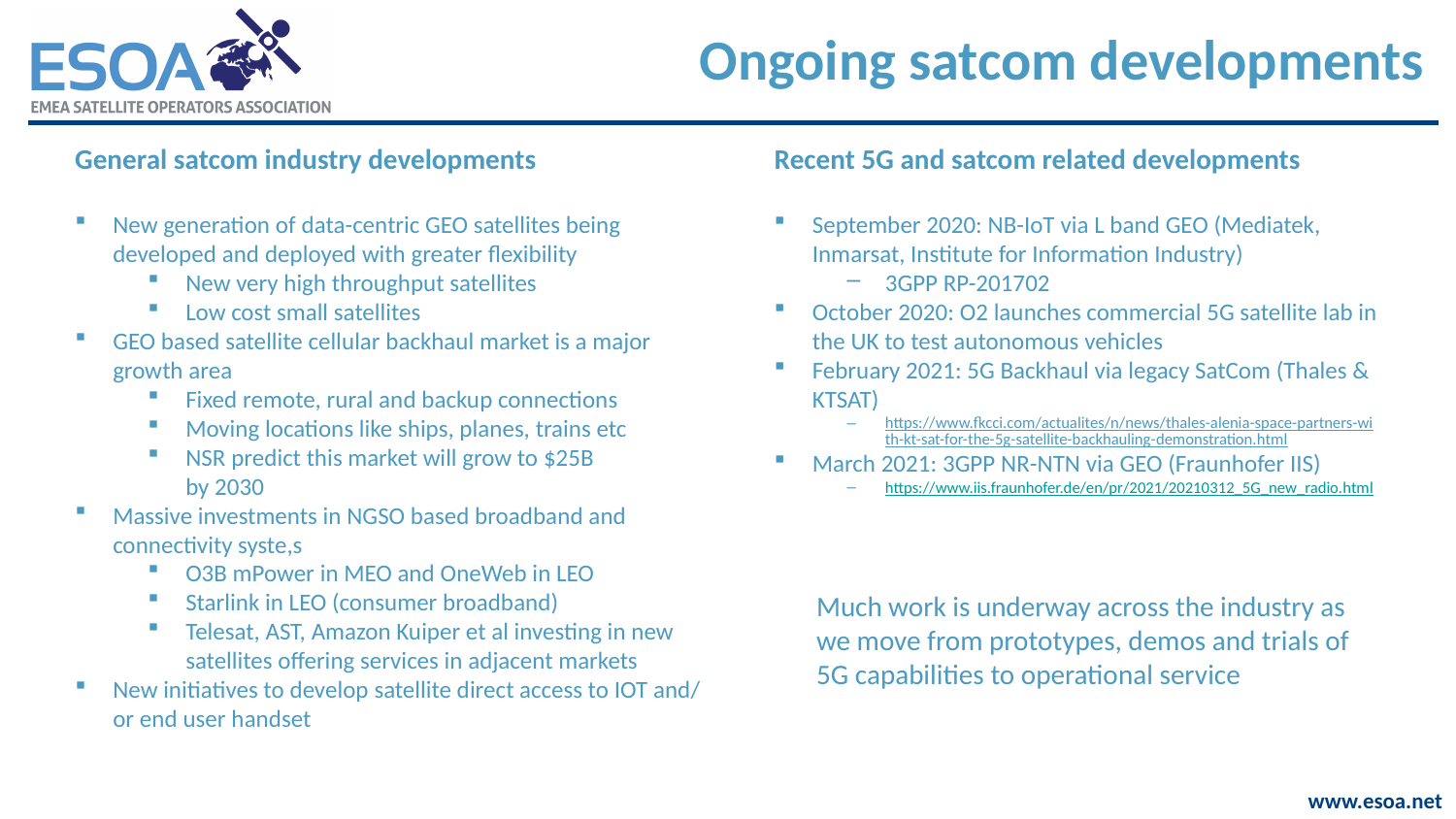

# Ongoing satcom developments
General satcom industry developments

New generation of data-centric GEO satellites being developed and deployed with greater flexibility
New very high throughput satellites
Low cost small satellites
GEO based satellite cellular backhaul market is a major growth area
Fixed remote, rural and backup connections
Moving locations like ships, planes, trains etc
NSR predict this market will grow to $25B
by 2030
Massive investments in NGSO based broadband and connectivity syste,s
O3B mPower in MEO and OneWeb in LEO
Starlink in LEO (consumer broadband)
Telesat, AST, Amazon Kuiper et al investing in new satellites offering services in adjacent markets
New initiatives to develop satellite direct access to IOT and/ or end user handset
Recent 5G and satcom related developments

September 2020: NB-IoT via L band GEO (Mediatek, Inmarsat, Institute for Information Industry)
3GPP RP-201702
October 2020: O2 launches commercial 5G satellite lab in the UK to test autonomous vehicles
February 2021: 5G Backhaul via legacy SatCom (Thales & KTSAT)
https://www.fkcci.com/actualites/n/news/thales-alenia-space-partners-with-kt-sat-for-the-5g-satellite-backhauling-demonstration.html
March 2021: 3GPP NR-NTN via GEO (Fraunhofer IIS)
https://www.iis.fraunhofer.de/en/pr/2021/20210312_5G_new_radio.html

Much work is underway across the industry as we move from prototypes, demos and trials of 5G capabilities to operational service